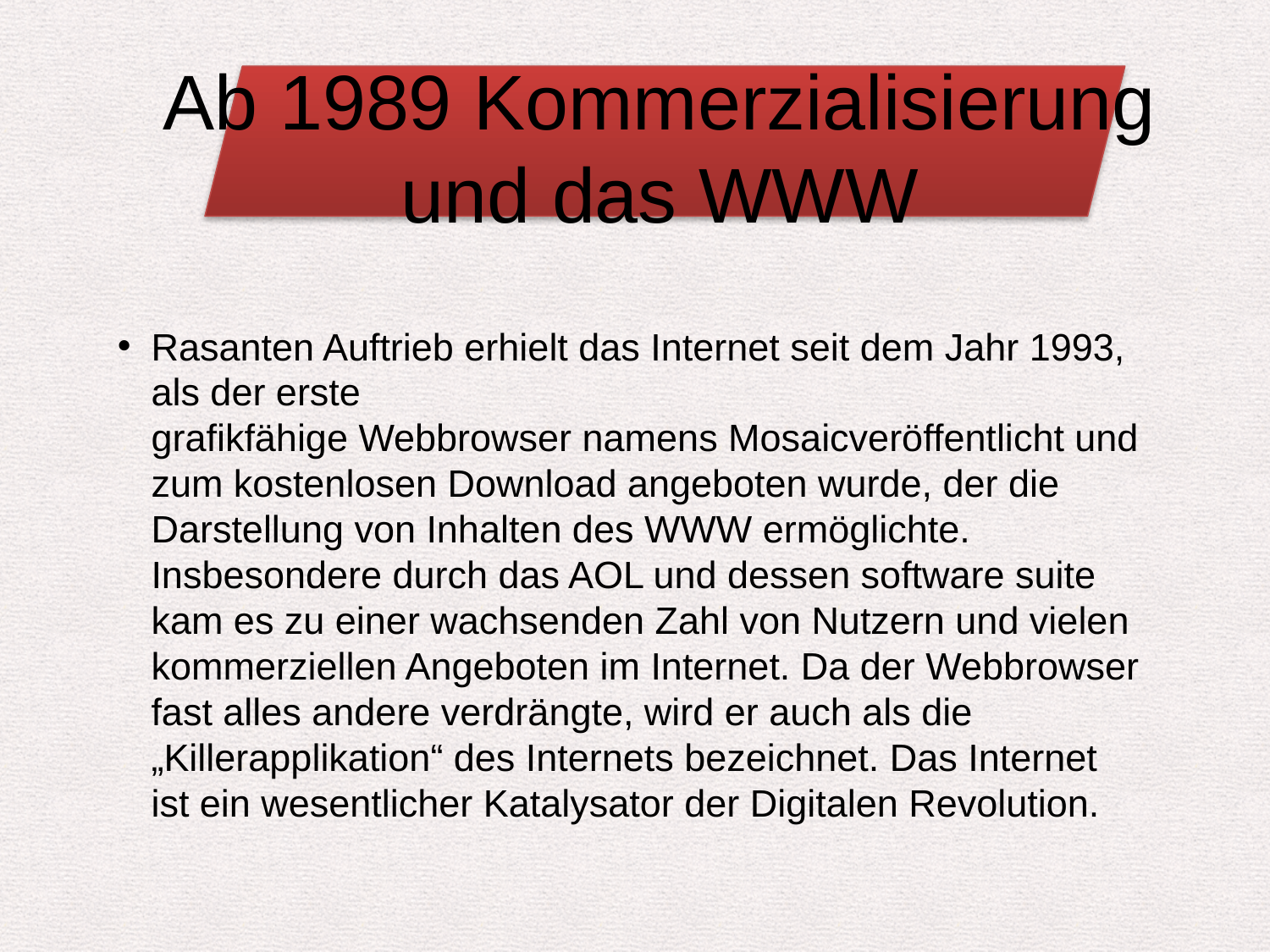

# Ab 1989 Kommerzialisierung und das WWW

Rasanten Auftrieb erhielt das Internet seit dem Jahr 1993, als der erste grafikfähige Webbrowser namens Mosaicveröffentlicht und zum kostenlosen Download angeboten wurde, der die Darstellung von Inhalten des WWW ermöglichte. Insbesondere durch das AOL und dessen software suite kam es zu einer wachsenden Zahl von Nutzern und vielen kommerziellen Angeboten im Internet. Da der Webbrowser fast alles andere verdrängte, wird er auch als die „Killerapplikation“ des Internets bezeichnet. Das Internet ist ein wesentlicher Katalysator der Digitalen Revolution.